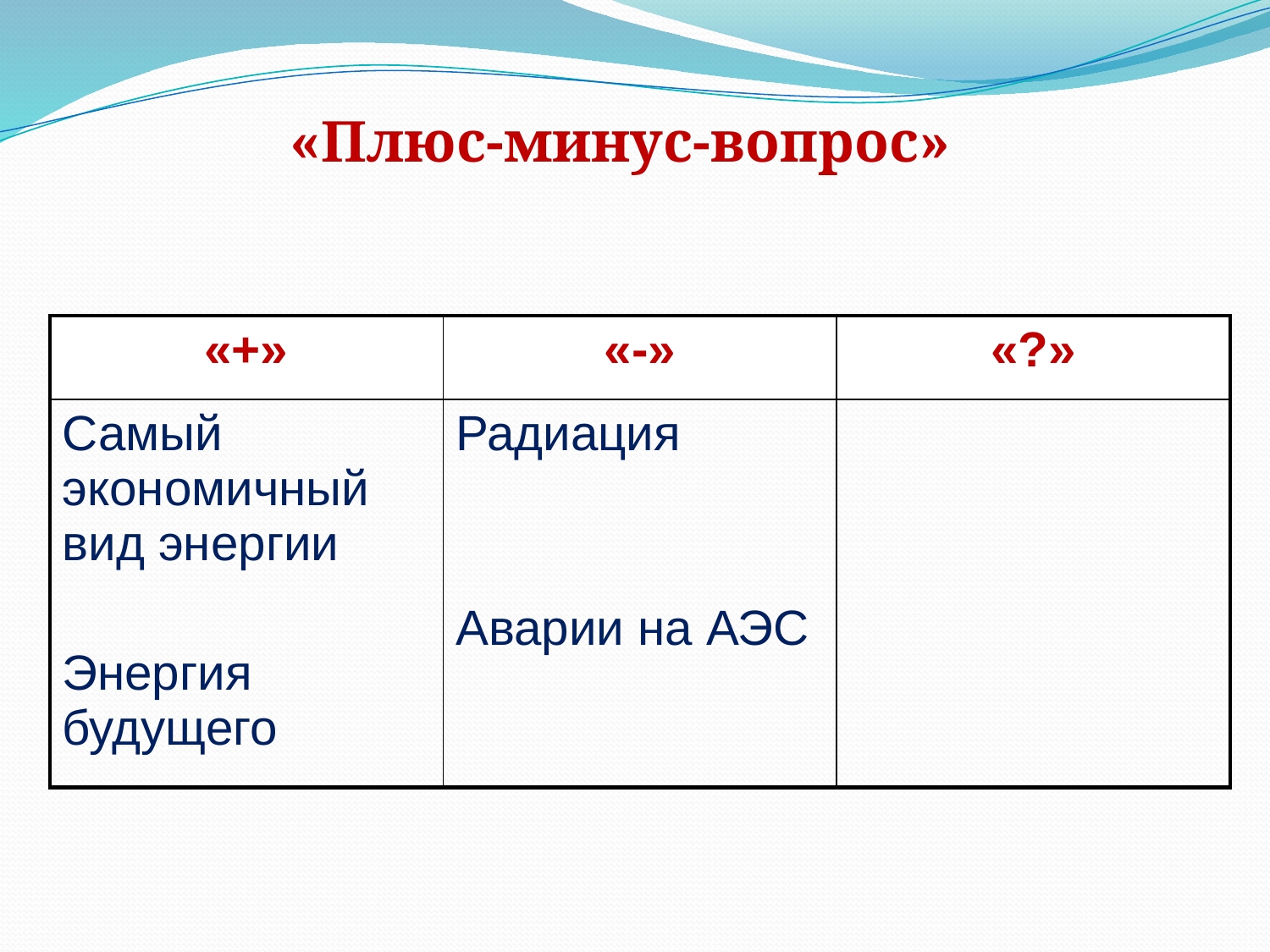

«Плюс-минус-вопрос»
| «+» | «-» | «?» |
| --- | --- | --- |
| Самый экономичный вид энергии Энергия будущего | Радиация Аварии на АЭС |  |